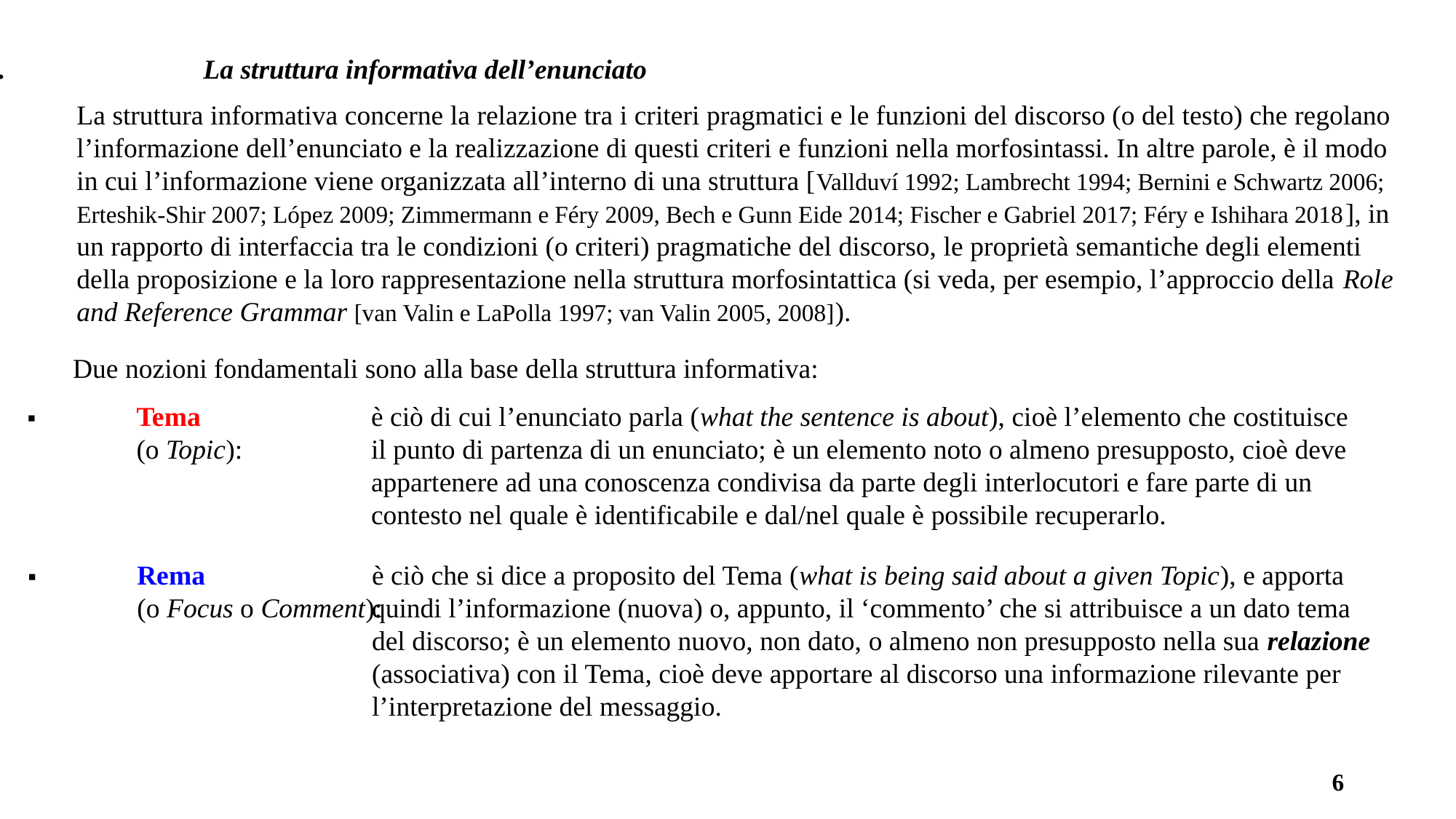

2.		La struttura informativa dell’enunciato
La struttura informativa concerne la relazione tra i criteri pragmatici e le funzioni del discorso (o del testo) che regolano
l’informazione dell’enunciato e la realizzazione di questi criteri e funzioni nella morfosintassi. In altre parole, è il modo
in cui l’informazione viene organizzata all’interno di una struttura [Vallduví 1992; Lambrecht 1994; Bernini e Schwartz 2006;
Erteshik-Shir 2007; López 2009; Zimmermann e Féry 2009, Bech e Gunn Eide 2014; Fischer e Gabriel 2017; Féry e Ishihara 2018], in
un rapporto di interfaccia tra le condizioni (o criteri) pragmatiche del discorso, le proprietà semantiche degli elementi
della proposizione e la loro rappresentazione nella struttura morfosintattica (si veda, per esempio, l’approccio della Role
and Reference Grammar [van Valin e LaPolla 1997; van Valin 2005, 2008]).
Due nozioni fondamentali sono alla base della struttura informativa:
▪	Tema
	(o Topic):
è ciò di cui l’enunciato parla (what the sentence is about), cioè l’elemento che costituisce
il punto di partenza di un enunciato; è un elemento noto o almeno presupposto, cioè deve
appartenere ad una conoscenza condivisa da parte degli interlocutori e fare parte di un
contesto nel quale è identificabile e dal/nel quale è possibile recuperarlo.
▪	Rema
	(o Focus o Comment):
è ciò che si dice a proposito del Tema (what is being said about a given Topic), e apporta
quindi l’informazione (nuova) o, appunto, il ‘commento’ che si attribuisce a un dato tema
del discorso; è un elemento nuovo, non dato, o almeno non presupposto nella sua relazione
(associativa) con il Tema, cioè deve apportare al discorso una informazione rilevante per
l’interpretazione del messaggio.
6